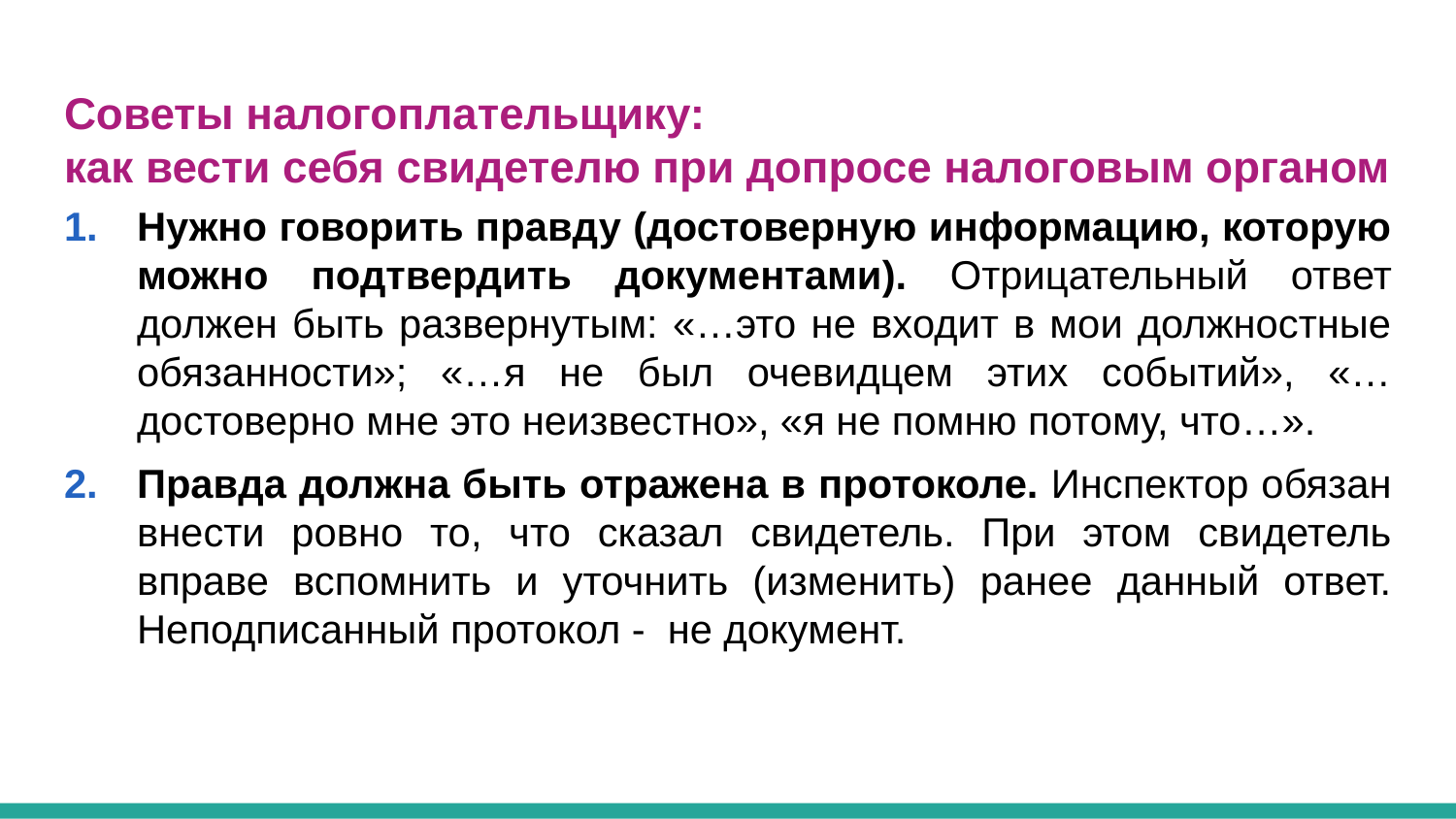

# Советы налогоплательщику: как вести себя свидетелю при допросе налоговым органом

Нужно говорить правду (достоверную информацию, которую можно подтвердить документами). Отрицательный ответ должен быть развернутым: «…это не входит в мои должностные обязанности»; «…я не был очевидцем этих событий», «…достоверно мне это неизвестно», «я не помню потому, что…».
Правда должна быть отражена в протоколе. Инспектор обязан внести ровно то, что сказал свидетель. При этом свидетель вправе вспомнить и уточнить (изменить) ранее данный ответ. Неподписанный протокол -  не документ.